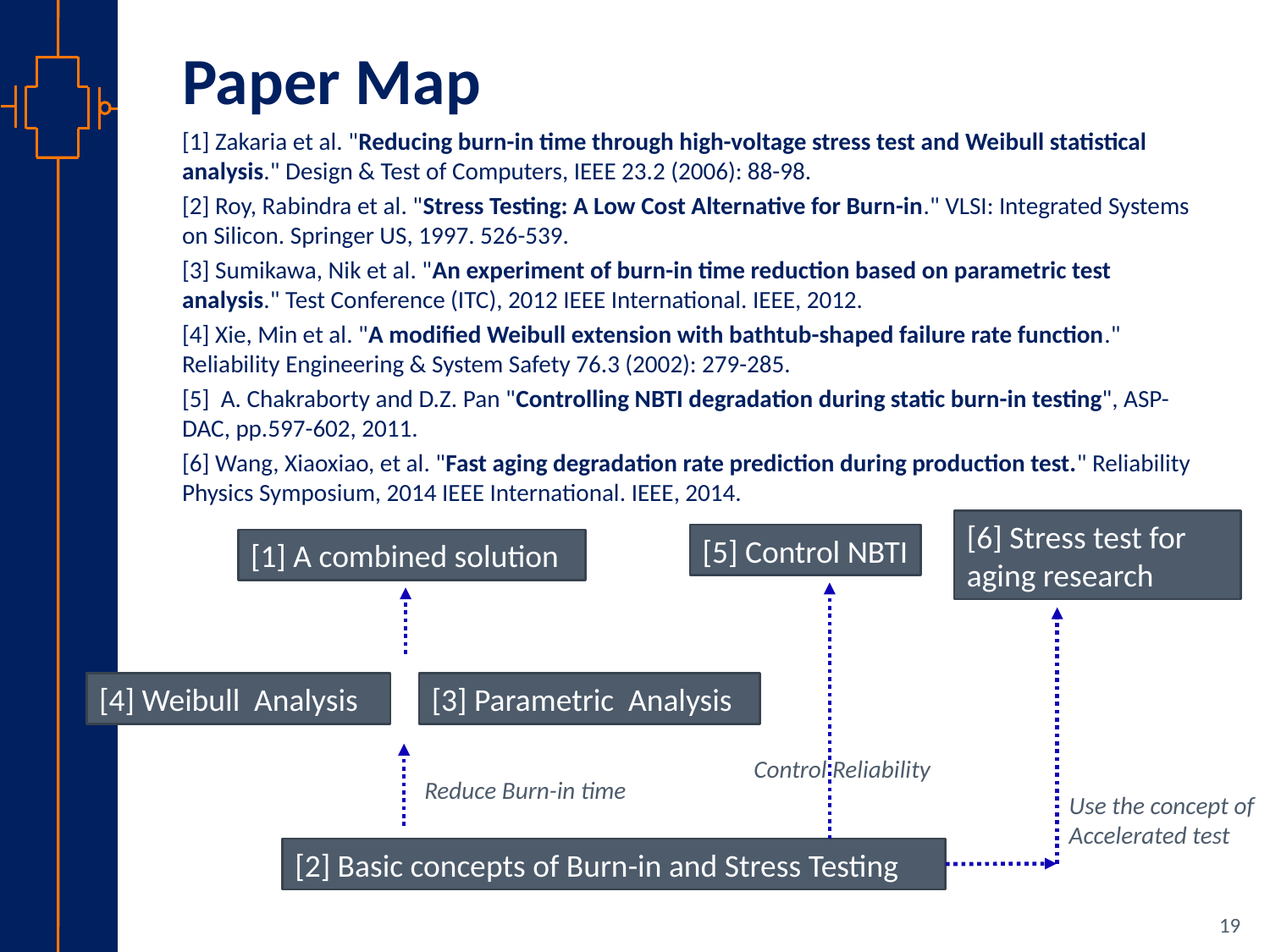

# Paper Map
[1] Zakaria et al. "Reducing burn-in time through high-voltage stress test and Weibull statistical analysis." Design & Test of Computers, IEEE 23.2 (2006): 88-98.
[2] Roy, Rabindra et al. "Stress Testing: A Low Cost Alternative for Burn-in." VLSI: Integrated Systems on Silicon. Springer US, 1997. 526-539.
[3] Sumikawa, Nik et al. "An experiment of burn-in time reduction based on parametric test analysis." Test Conference (ITC), 2012 IEEE International. IEEE, 2012.
[4] Xie, Min et al. "A modified Weibull extension with bathtub-shaped failure rate function." Reliability Engineering & System Safety 76.3 (2002): 279-285.
[5]  A. Chakraborty and D.Z. Pan "Controlling NBTI degradation during static burn-in testing", ASP-DAC, pp.597-602, 2011.
[6] Wang, Xiaoxiao, et al. "Fast aging degradation rate prediction during production test." Reliability Physics Symposium, 2014 IEEE International. IEEE, 2014.

[6] Stress test for aging research
[5] Control NBTI
[1] A combined solution

[4] Weibull  Analysis
[3] Parametric  Analysis

Control Reliability
Reduce Burn-in time
Use the concept of
Accelerated test
[2] Basic concepts of Burn-in and Stress Testing
19